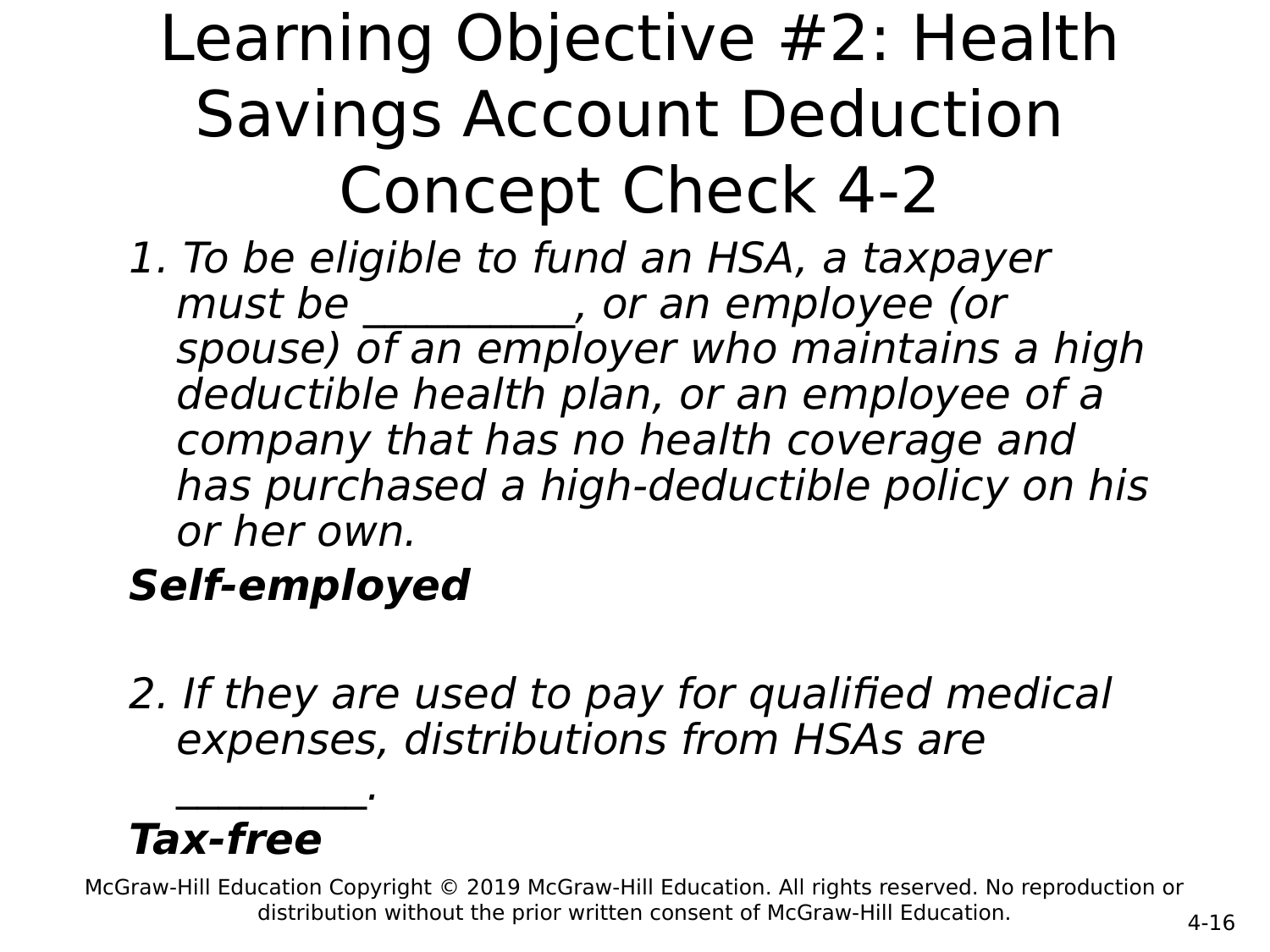

# Learning Objective #2: Health Savings Account Deduction Concept Check 4-2
1. To be eligible to fund an HSA, a taxpayer must be __________, or an employee (or spouse) of an employer who maintains a high deductible health plan, or an employee of a company that has no health coverage and has purchased a high-deductible policy on his or her own.
Self-employed

2. If they are used to pay for qualified medical expenses, distributions from HSAs are _________.
Tax-free
McGraw-Hill Education Copyright © 2019 McGraw-Hill Education. All rights reserved. No reproduction or distribution without the prior written consent of McGraw-Hill Education.
4-16